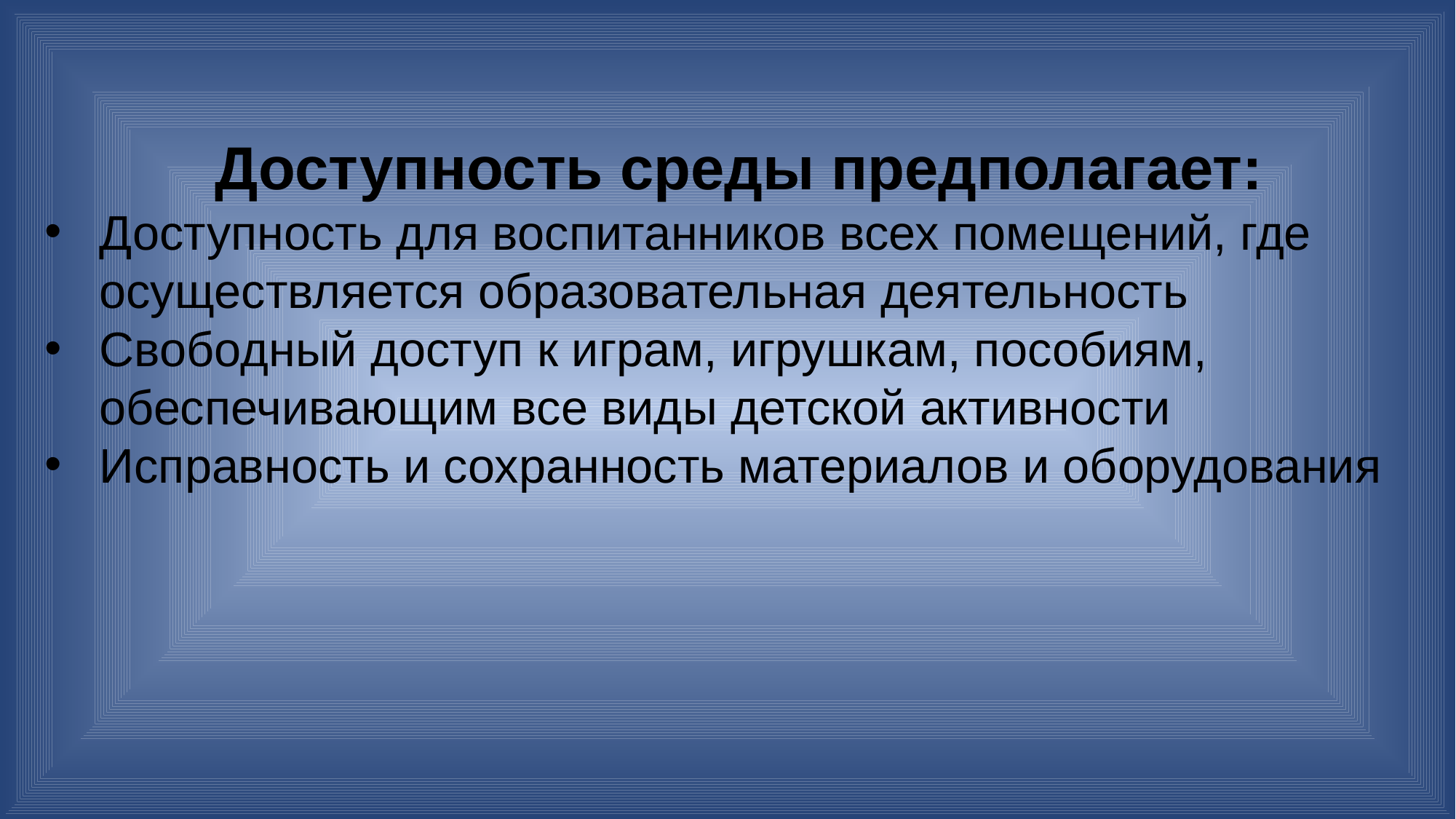

Доступность среды предполагает:
Доступность для воспитанников всех помещений, где осуществляется образовательная деятельность
Свободный доступ к играм, игрушкам, пособиям, обеспечивающим все виды детской активности
Исправность и сохранность материалов и оборудования